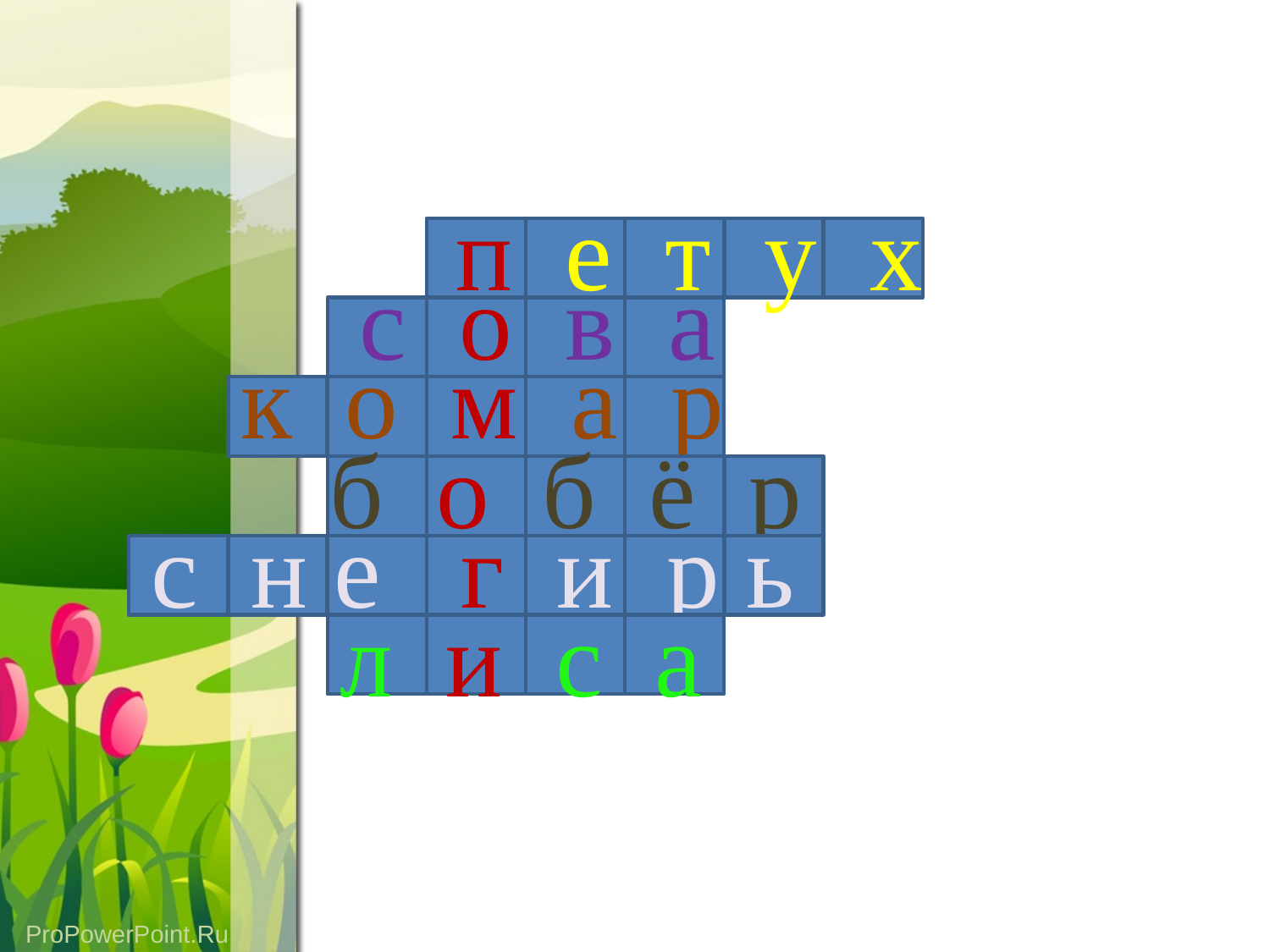

п  е  т  у  х

с  о  в  а

к  о  м  а  р

б  о  б  ё  р

с  н е   г  и  р ь

л  и  с  а